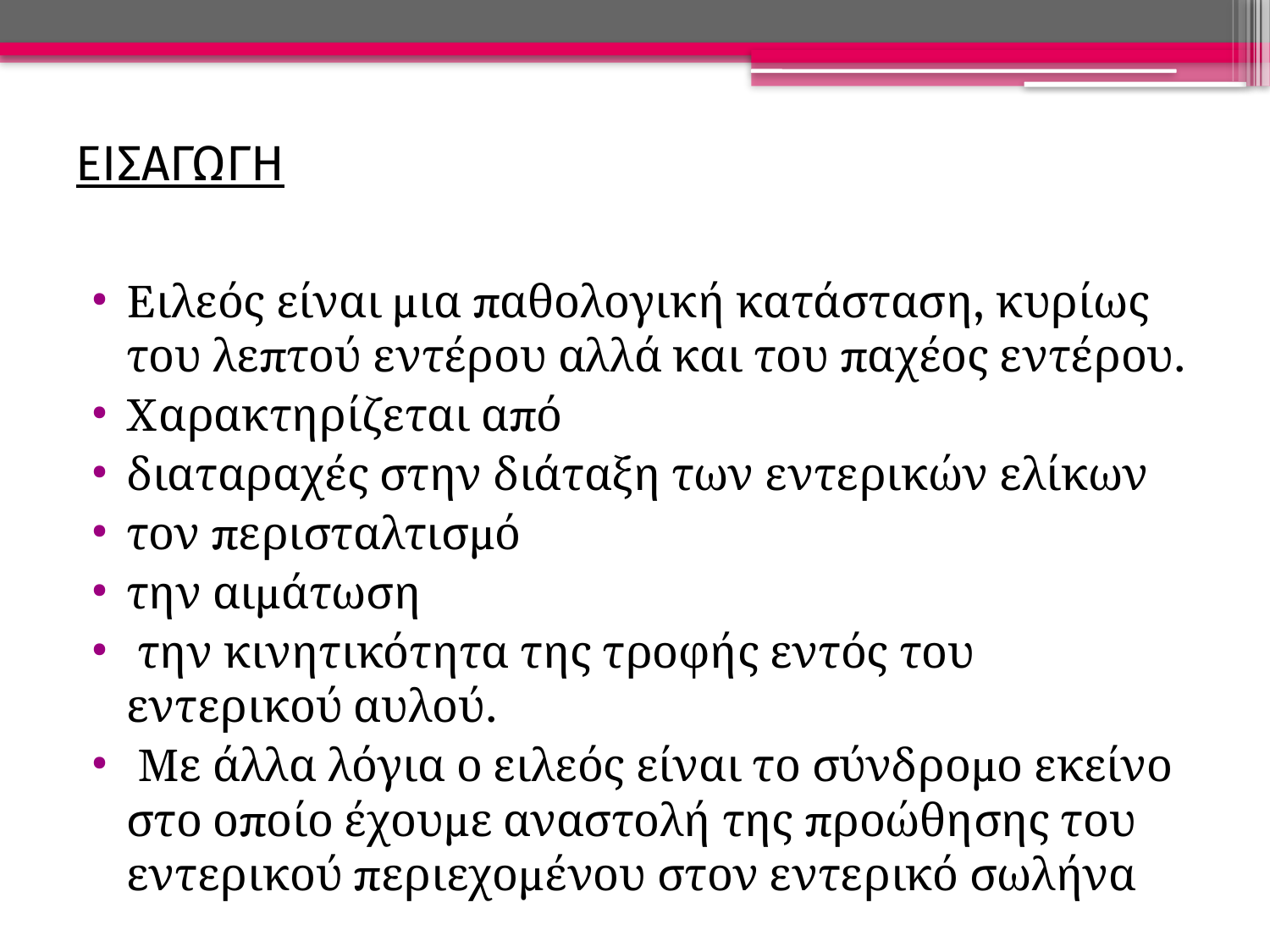

# ΕΙΣΑΓΩΓΗ
Ειλεός είναι μια παθολογική κατάσταση, κυρίως του λεπτού εντέρου αλλά και του παχέος εντέρου.
Χαρακτηρίζεται από
διαταραχές στην διάταξη των εντερικών ελίκων
τον περισταλτισμό
την αιμάτωση
 την κινητικότητα της τροφής εντός του εντερικού αυλού.
 Με άλλα λόγια ο ειλεός είναι το σύνδρομο εκείνο  στο οποίο έχουμε αναστολή της προώθησης του εντερικού περιεχομένου στον εντερικό σωλήνα